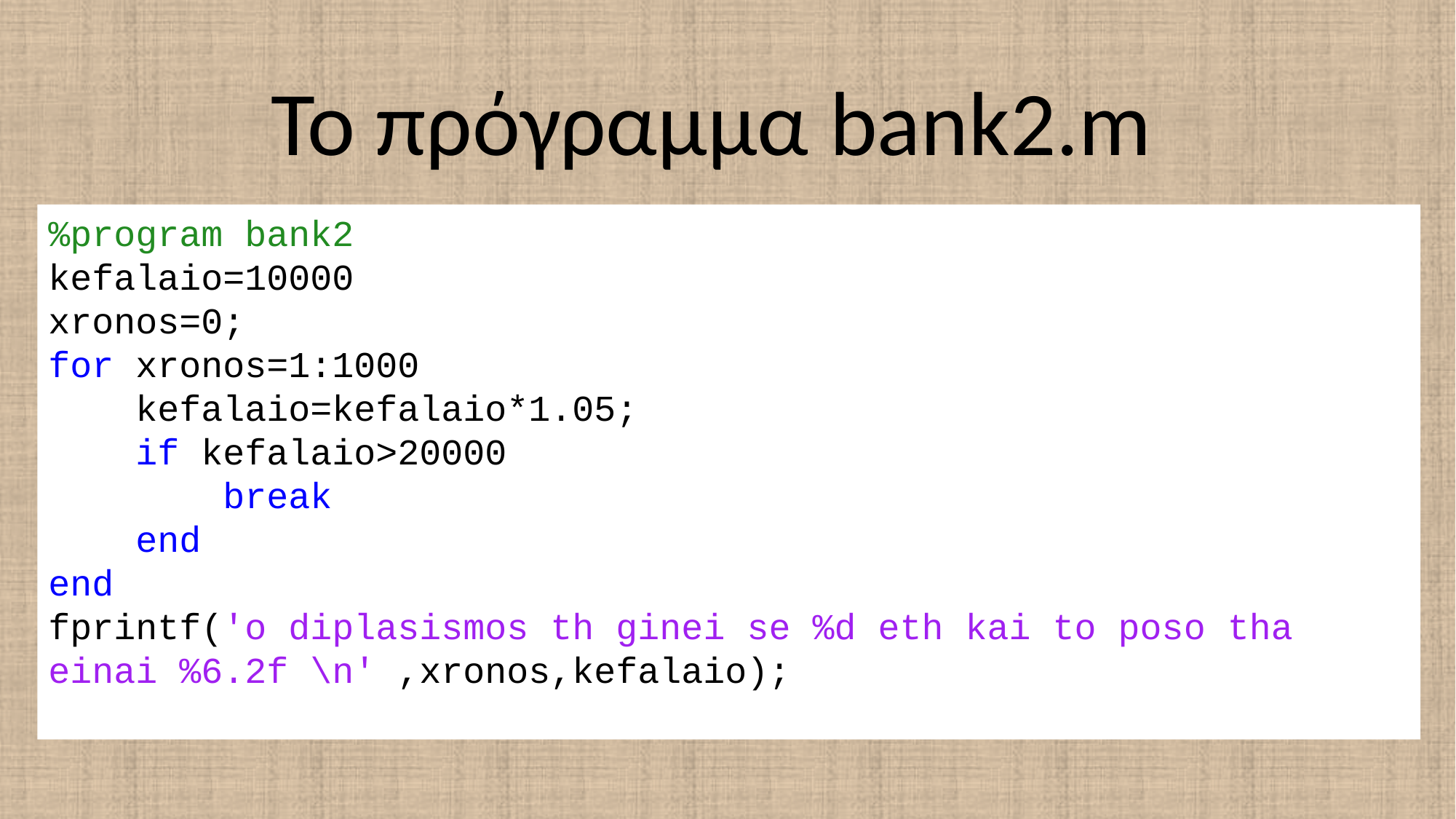

# Το πρόγραμμα bank2.m
%program bank2
kefalaio=10000
xronos=0;
for xronos=1:1000
    kefalaio=kefalaio*1.05;
    if kefalaio>20000
        break
    end
end
fprintf('o diplasismos th ginei se %d eth kai to poso tha einai %6.2f \n' ,xronos,kefalaio);